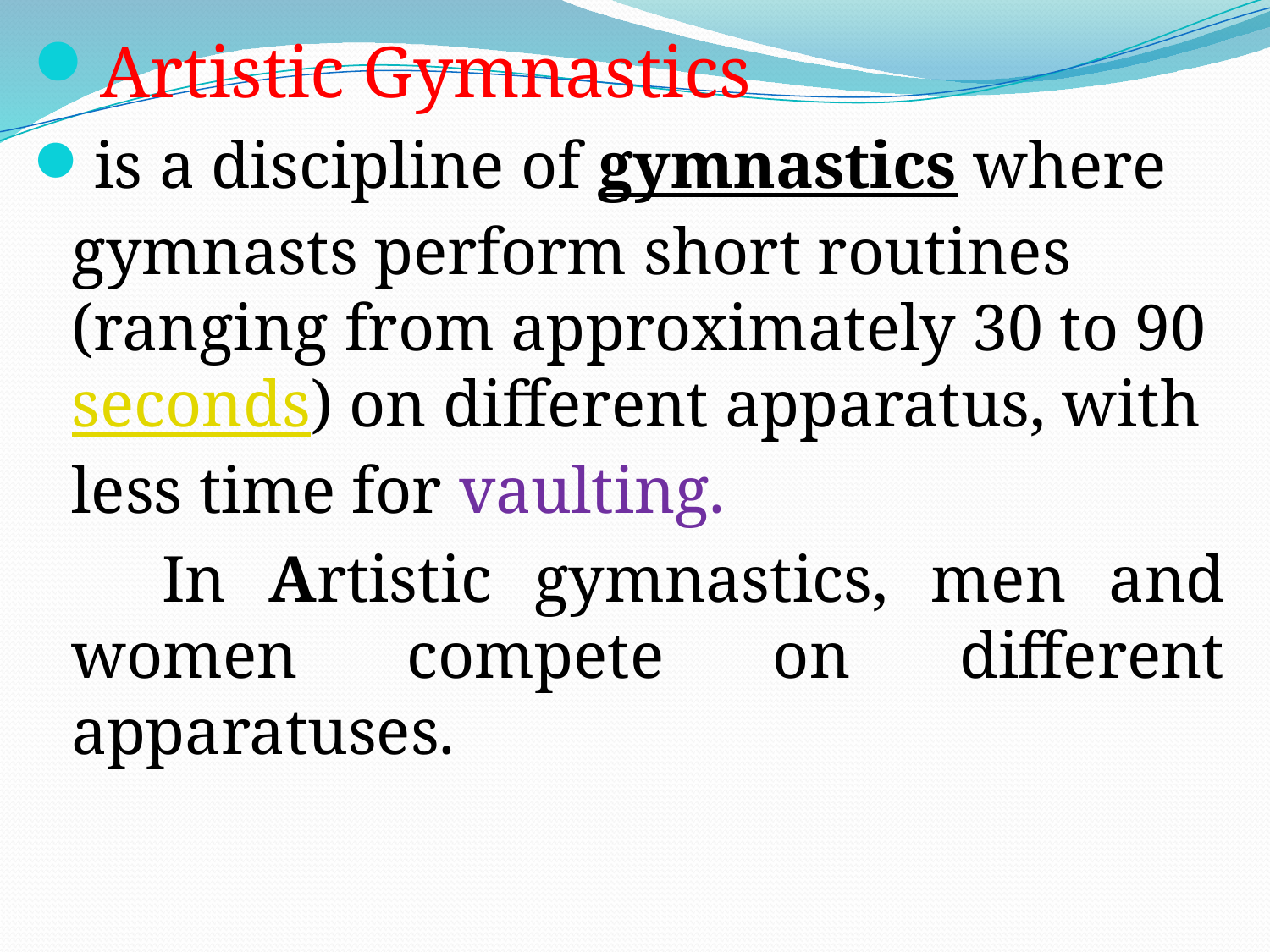

Artistic Gymnastics
is a discipline of gymnastics where gymnasts perform short routines (ranging from approximately 30 to 90 seconds) on different apparatus, with less time for vaulting.
   In Artistic gymnastics, men and women compete on different apparatuses.